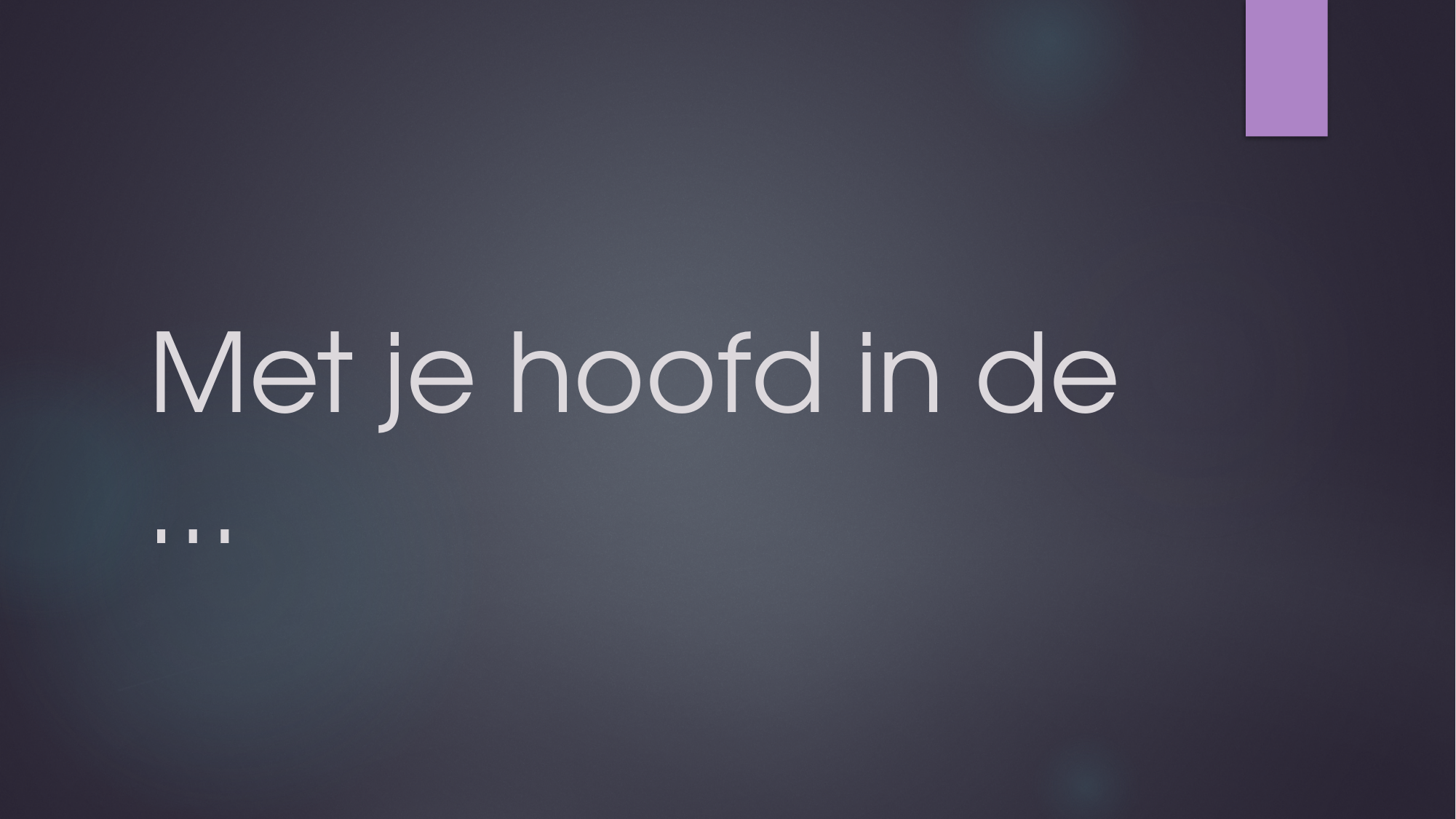

# Met je hoofd in de …